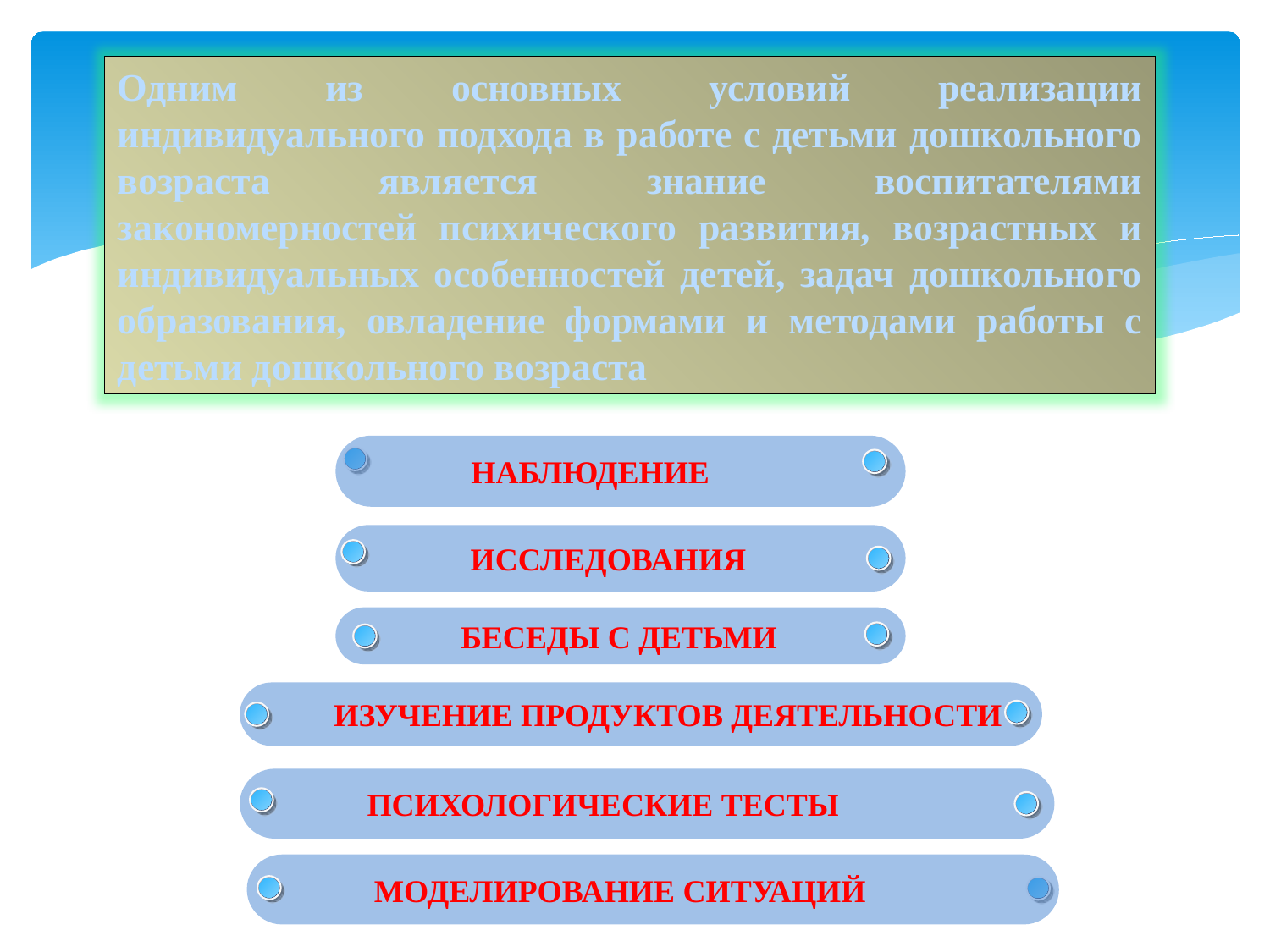

Одним из основных условий реализации индивидуального подхода в работе с детьми дошкольного возраста является знание воспитателями закономерностей психического развития, возрастных и индивидуальных особенностей детей, задач дошкольного образования, овладение формами и методами работы с детьми дошкольного возраста
              НАБЛЮДЕНИЕ

              ИССЛЕДОВАНИЯ

             БЕСЕДЫ С ДЕТЬМИ

         ИЗУЧЕНИЕ ПРОДУКТОВ ДЕЯТЕЛЬНОСТИ

             ПСИХОЛОГИЧЕСКИЕ ТЕСТЫ

             МОДЕЛИРОВАНИЕ СИТУАЦИЙ